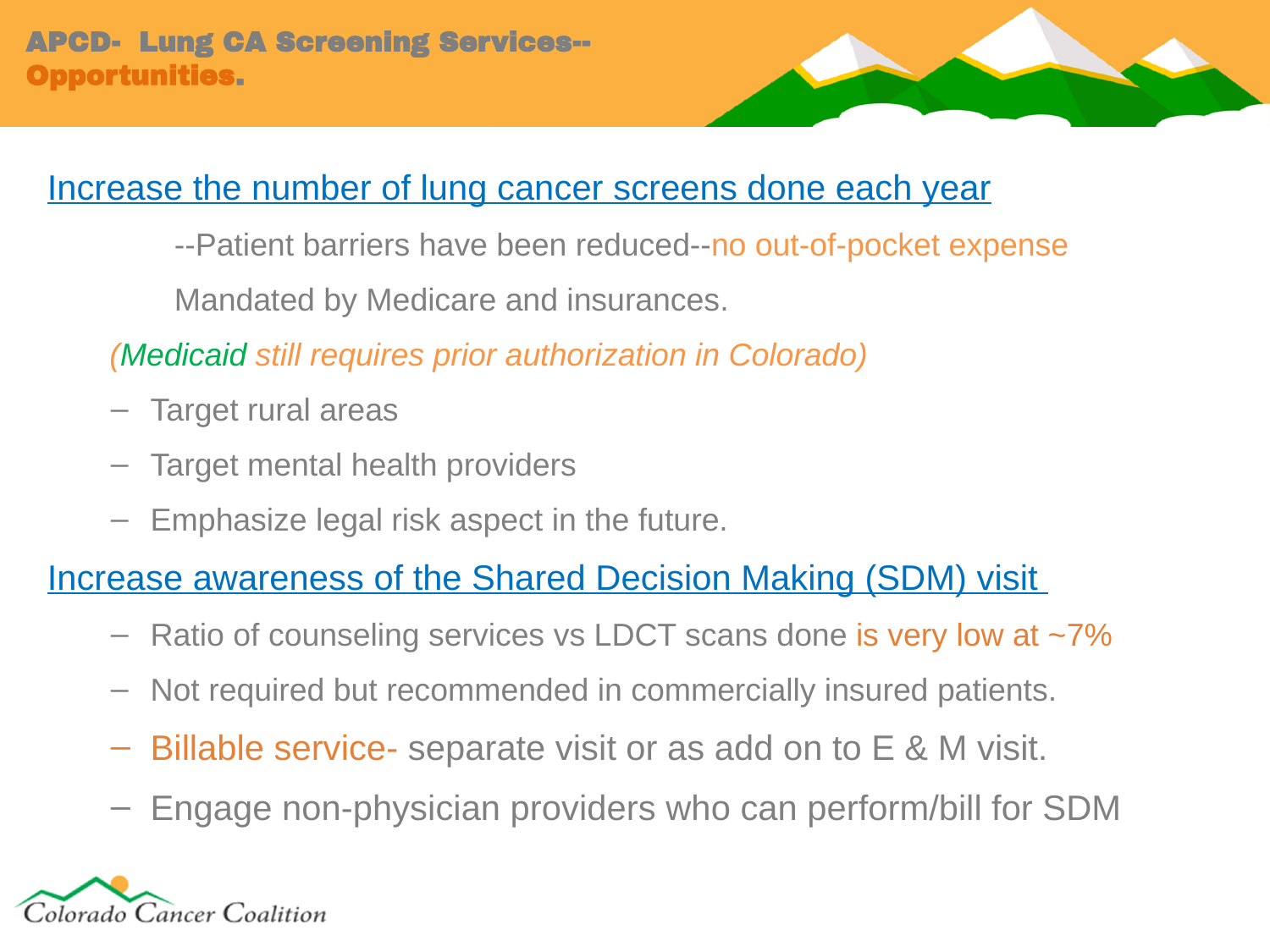

# APCD-  Lung CA Screening Services-- Opportunities.
Increase the number of lung cancer screens done each year
	--Patient barriers have been reduced--no out-of-pocket expense
	Mandated by Medicare and insurances.
       (Medicaid still requires prior authorization in Colorado)
Target rural areas
Target mental health providers
Emphasize legal risk aspect in the future.
Increase awareness of the Shared Decision Making (SDM) visit
Ratio of counseling services vs LDCT scans done is very low at ~7%
Not required but recommended in commercially insured patients.
Billable service- separate visit or as add on to E & M visit.
Engage non-physician providers who can perform/bill for SDM